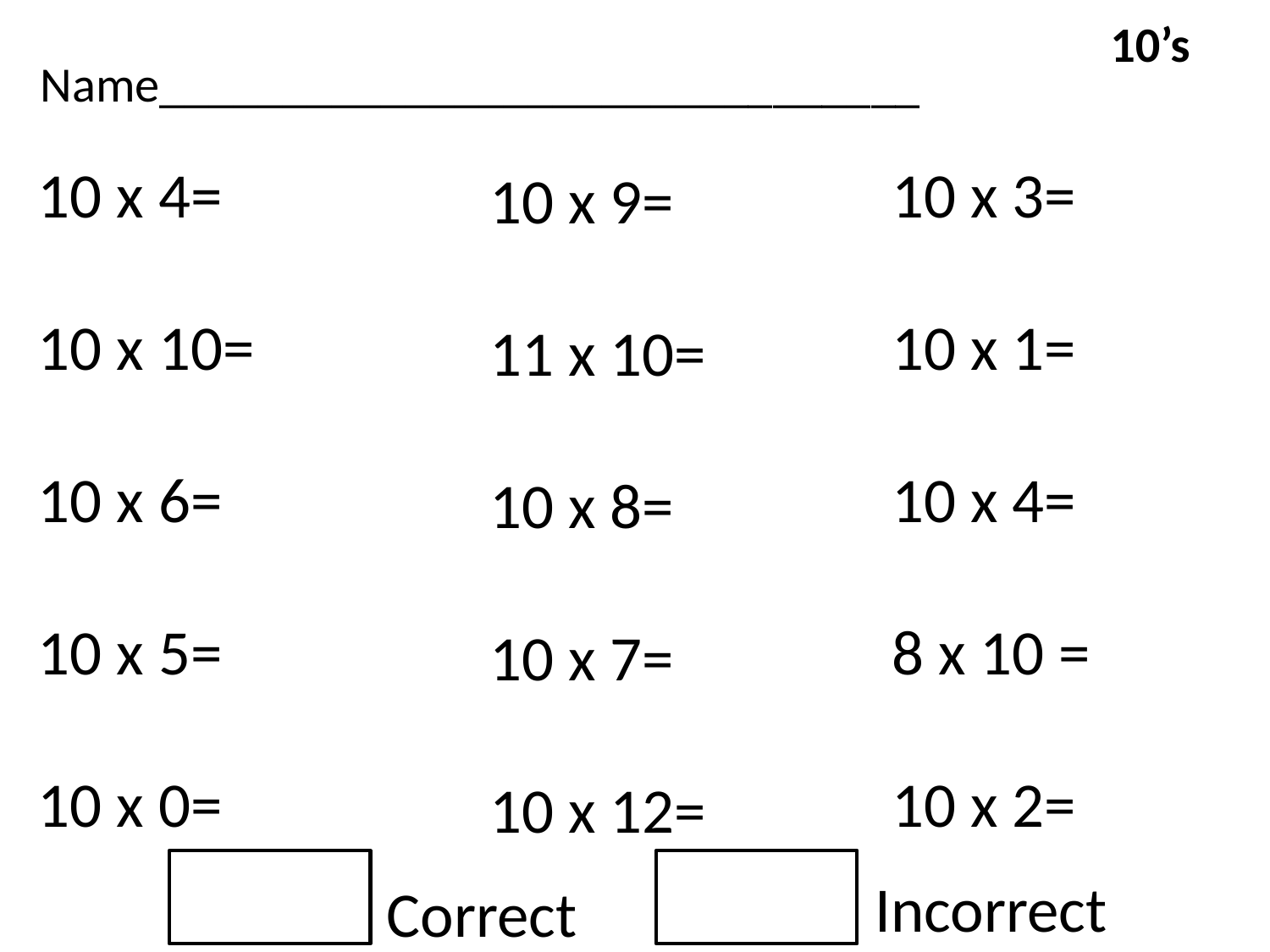

10’s
Name_______________________________
10 x 4=

10 x 10=

10 x 6=

10 x 5=

10 x 0=

10 x 3=

10 x 1=

10 x 4=

8 x 10 =

10 x 2=

10 x 9=

11 x 10=

10 x 8=

10 x 7=

10 x 12=

Incorrect
Correct